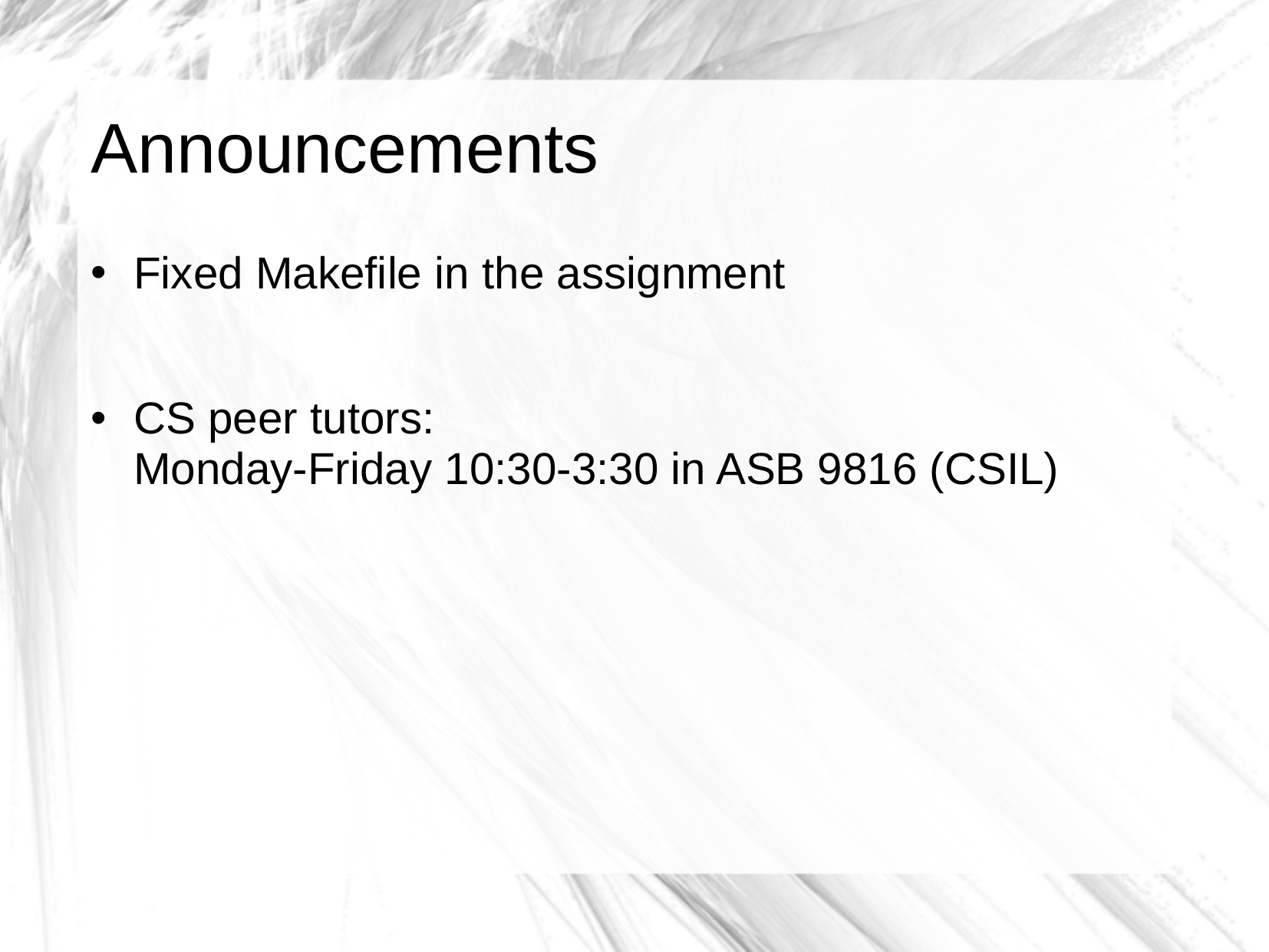

Announcements
Fixed Makefile in the assignment

CS peer tutors:
Monday-Friday 10:30-3:30 in ASB 9816 (CSIL)